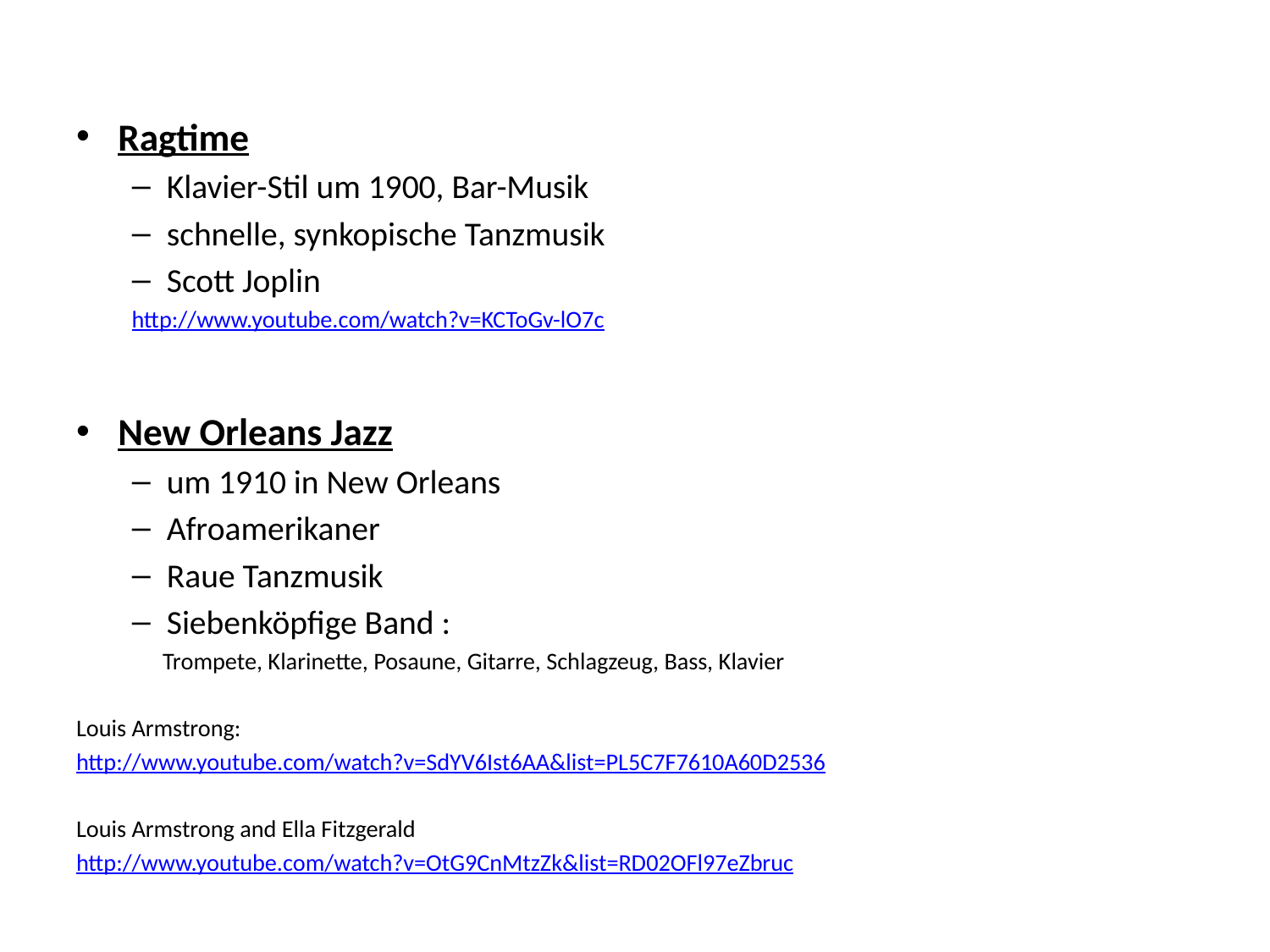

Ragtime
Klavier-Stil um 1900, Bar-Musik
schnelle, synkopische Tanzmusik
Scott Joplin
http://www.youtube.com/watch?v=KCToGv-lO7c

New Orleans Jazz
um 1910 in New Orleans
Afroamerikaner
Raue Tanzmusik
Siebenköpfige Band :
	Trompete, Klarinette, Posaune, Gitarre, Schlagzeug, Bass, Klavier

Louis Armstrong:
http://www.youtube.com/watch?v=SdYV6Ist6AA&list=PL5C7F7610A60D2536

Louis Armstrong and Ella Fitzgerald
http://www.youtube.com/watch?v=OtG9CnMtzZk&list=RD02OFl97eZbruc